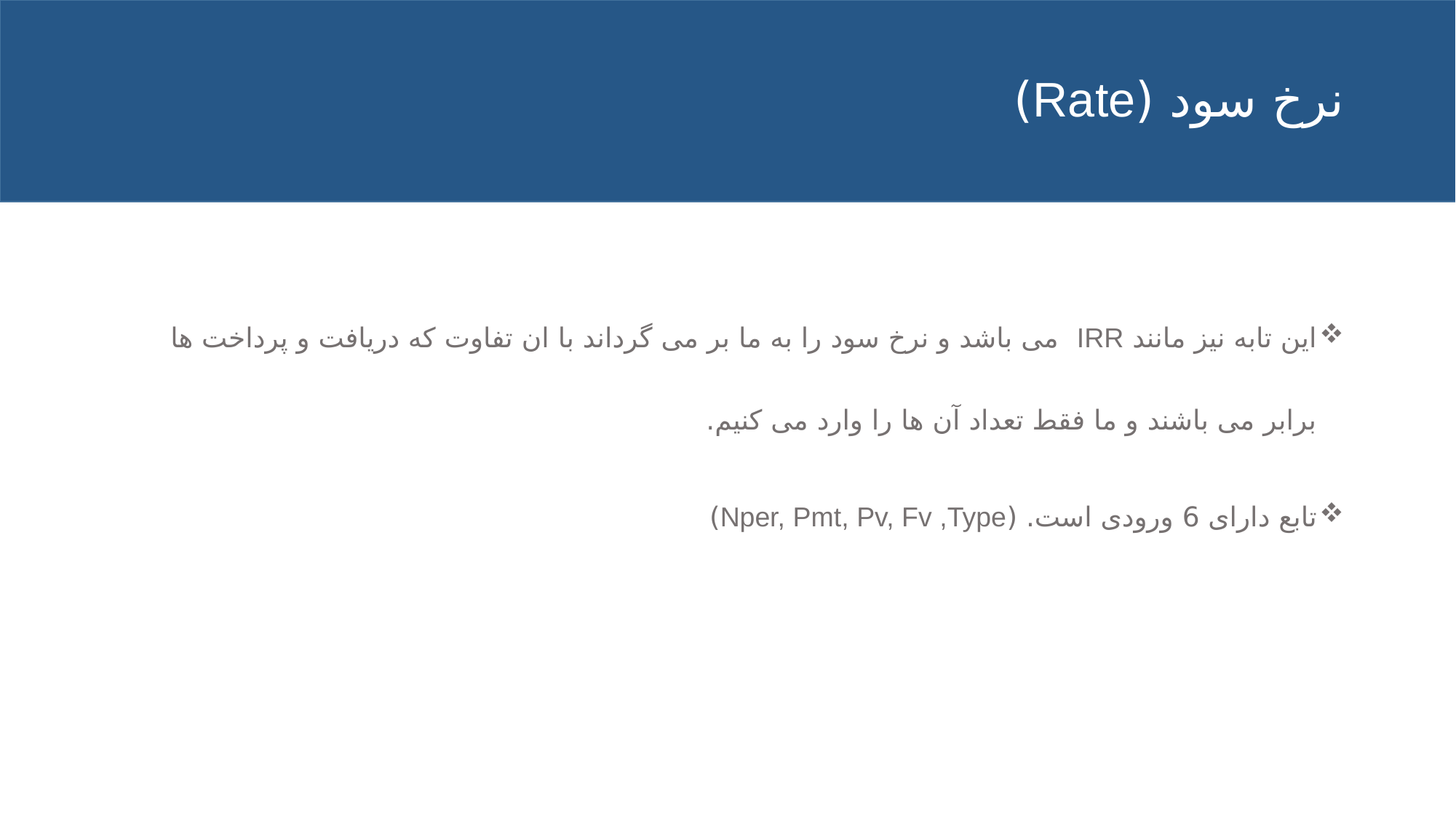

# نرخ سود (Rate)

این تابه نیز مانند IRR  می باشد و نرخ سود را به ما بر می گرداند با ان تفاوت که دریافت و پرداخت ها برابر می باشند و ما فقط تعداد آن ها را وارد می کنیم.
تابع دارای 6 ورودی است. (Nper, Pmt, Pv, Fv ,Type)